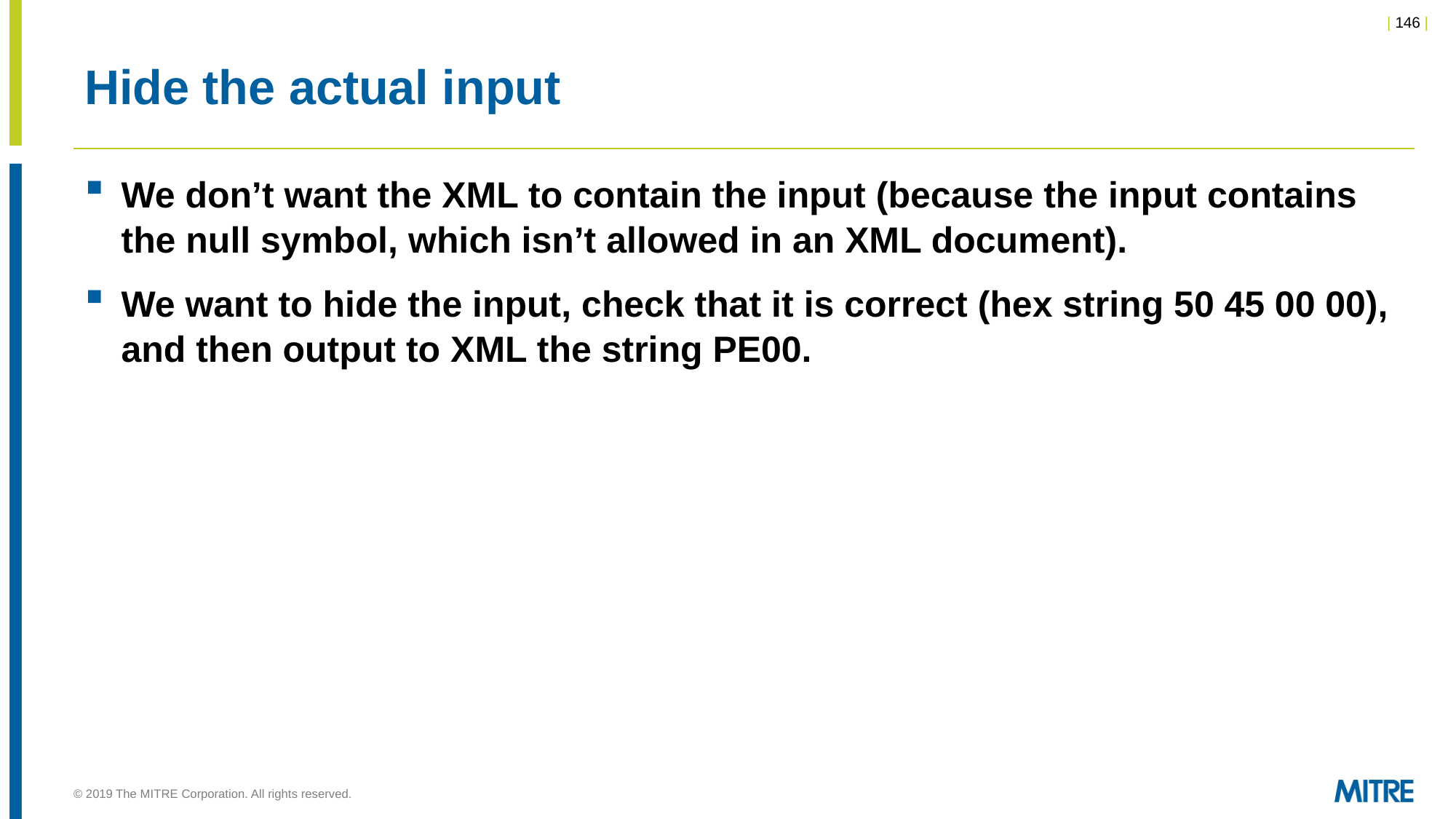

# Hide the actual input
We don’t want the XML to contain the input (because the input contains the null symbol, which isn’t allowed in an XML document).
We want to hide the input, check that it is correct (hex string 50 45 00 00), and then output to XML the string PE00.
© 2019 The MITRE Corporation. All rights reserved.